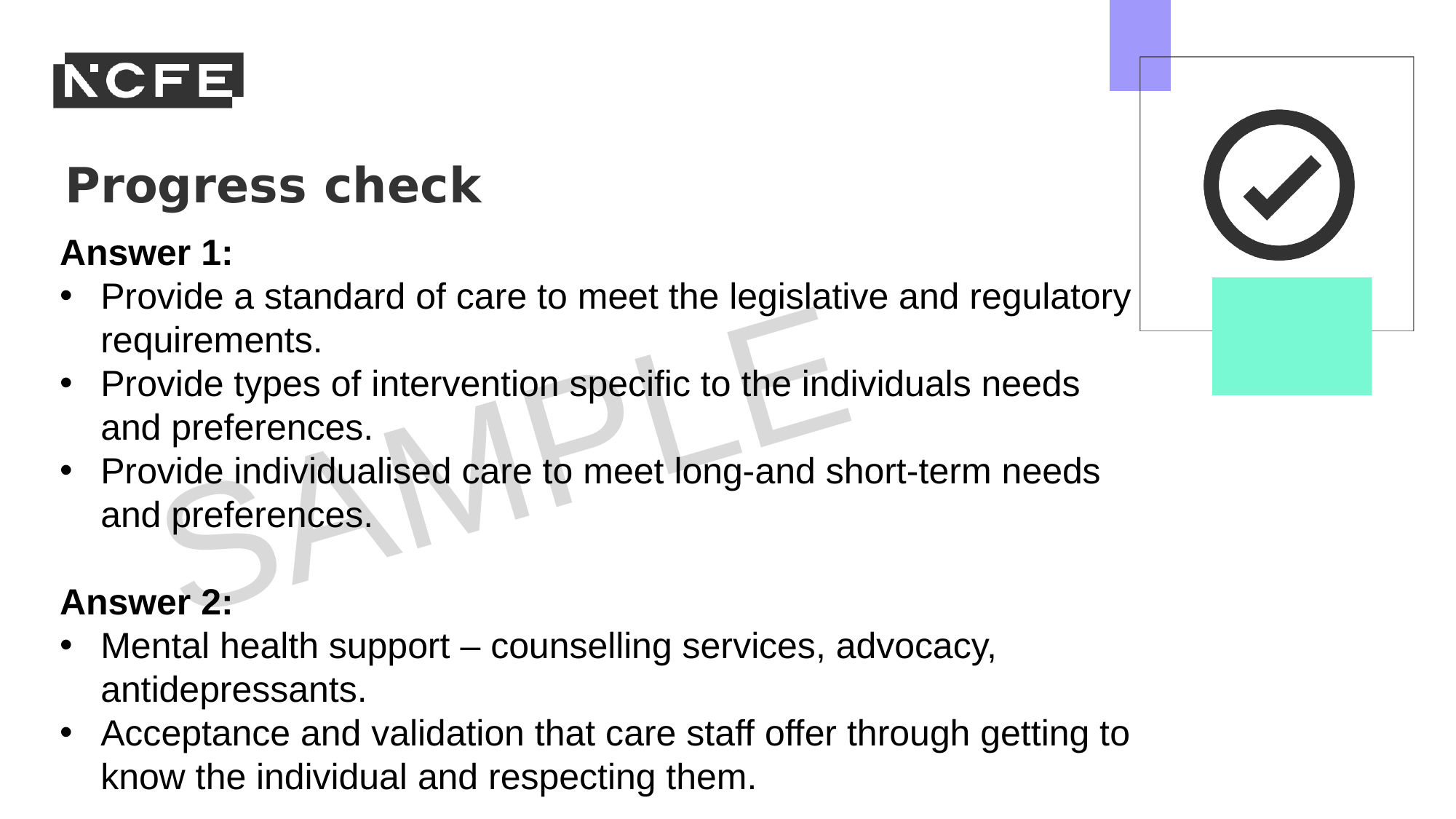

Answer 1:
Provide a standard of care to meet the legislative and regulatory requirements.
Provide types of intervention specific to the individuals needs and preferences.
Provide individualised care to meet long-and short-term needs and preferences.

Answer 2:
Mental health support – counselling services, advocacy, antidepressants.
Acceptance and validation that care staff offer through getting to know the individual and respecting them.